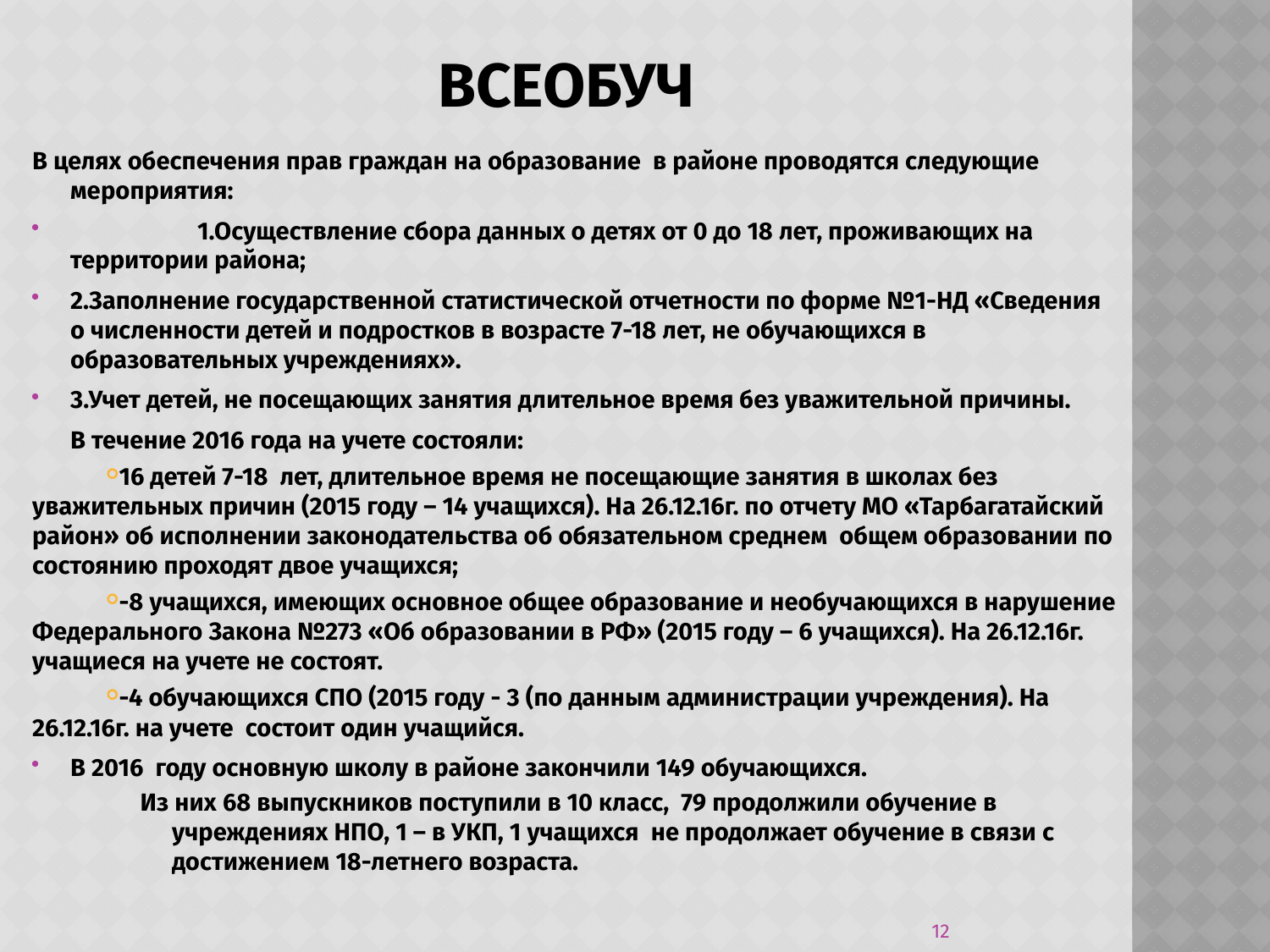

# Всеобуч
В целях обеспечения прав граждан на образование  в районе проводятся следующие мероприятия:
	1.Осуществление сбора данных о детях от 0 до 18 лет, проживающих на территории района;
2.Заполнение государственной статистической отчетности по форме №1-НД «Сведения о численности детей и подростков в возрасте 7-18 лет, не обучающихся в образовательных учреждениях».
3.Учет детей, не посещающих занятия длительное время без уважительной причины.
	В течение 2016 года на учете состояли:
16 детей 7-18  лет, длительное время не посещающие занятия в школах без уважительных причин (2015 году – 14 учащихся). На 26.12.16г. по отчету МО «Тарбагатайский район» об исполнении законодательства об обязательном среднем  общем образовании по состоянию проходят двое учащихся;
-8 учащихся, имеющих основное общее образование и необучающихся в нарушение Федерального Закона №273 «Об образовании в РФ» (2015 году – 6 учащихся). На 26.12.16г. учащиеся на учете не состоят.
-4 обучающихся СПО (2015 году - 3 (по данным администрации учреждения). На 26.12.16г. на учете  состоит один учащийся.
В 2016  году основную школу в районе закончили 149 обучающихся.
Из них 68 выпускников поступили в 10 класс,  79 продолжили обучение в учреждениях НПО, 1 – в УКП, 1 учащихся  не продолжает обучение в связи с достижением 18-летнего возраста.

12